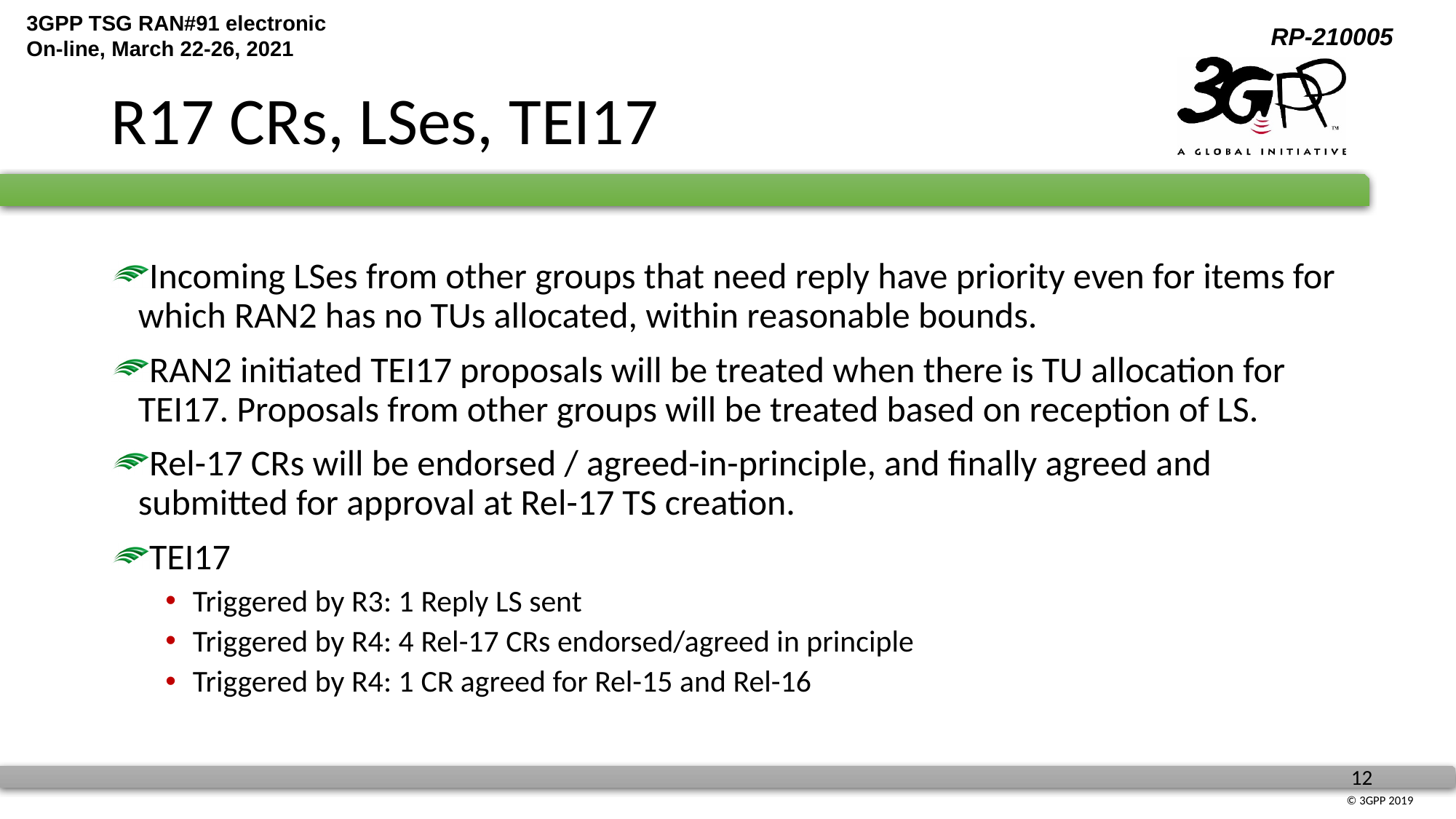

# R17 CRs, LSes, TEI17
Incoming LSes from other groups that need reply have priority even for items for which RAN2 has no TUs allocated, within reasonable bounds.
RAN2 initiated TEI17 proposals will be treated when there is TU allocation for TEI17. Proposals from other groups will be treated based on reception of LS.
Rel-17 CRs will be endorsed / agreed-in-principle, and finally agreed and submitted for approval at Rel-17 TS creation.
TEI17
Triggered by R3: 1 Reply LS sent
Triggered by R4: 4 Rel-17 CRs endorsed/agreed in principle
Triggered by R4: 1 CR agreed for Rel-15 and Rel-16